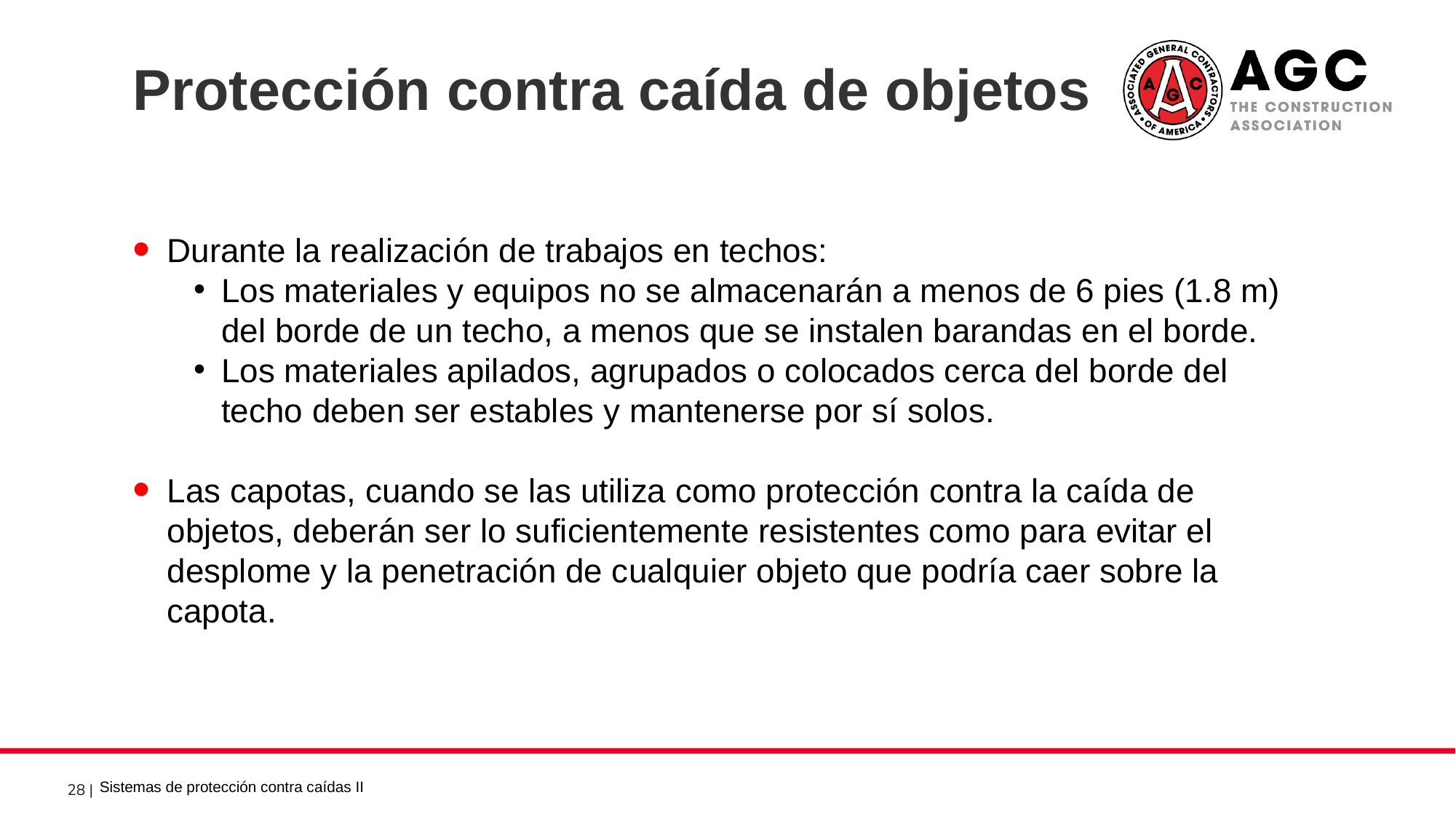

Protección contra caída de objetos 4
Durante la realización de trabajos en techos:
Los materiales y equipos no se almacenarán a menos de 6 pies (1.8 m) del borde de un techo, a menos que se instalen barandas en el borde.
Los materiales apilados, agrupados o colocados cerca del borde del techo deben ser estables y mantenerse por sí solos.

Las capotas, cuando se las utiliza como protección contra la caída de objetos, deberán ser lo suficientemente resistentes como para evitar el desplome y la penetración de cualquier objeto que podría caer sobre la capota.
Sistemas de protección contra caídas II